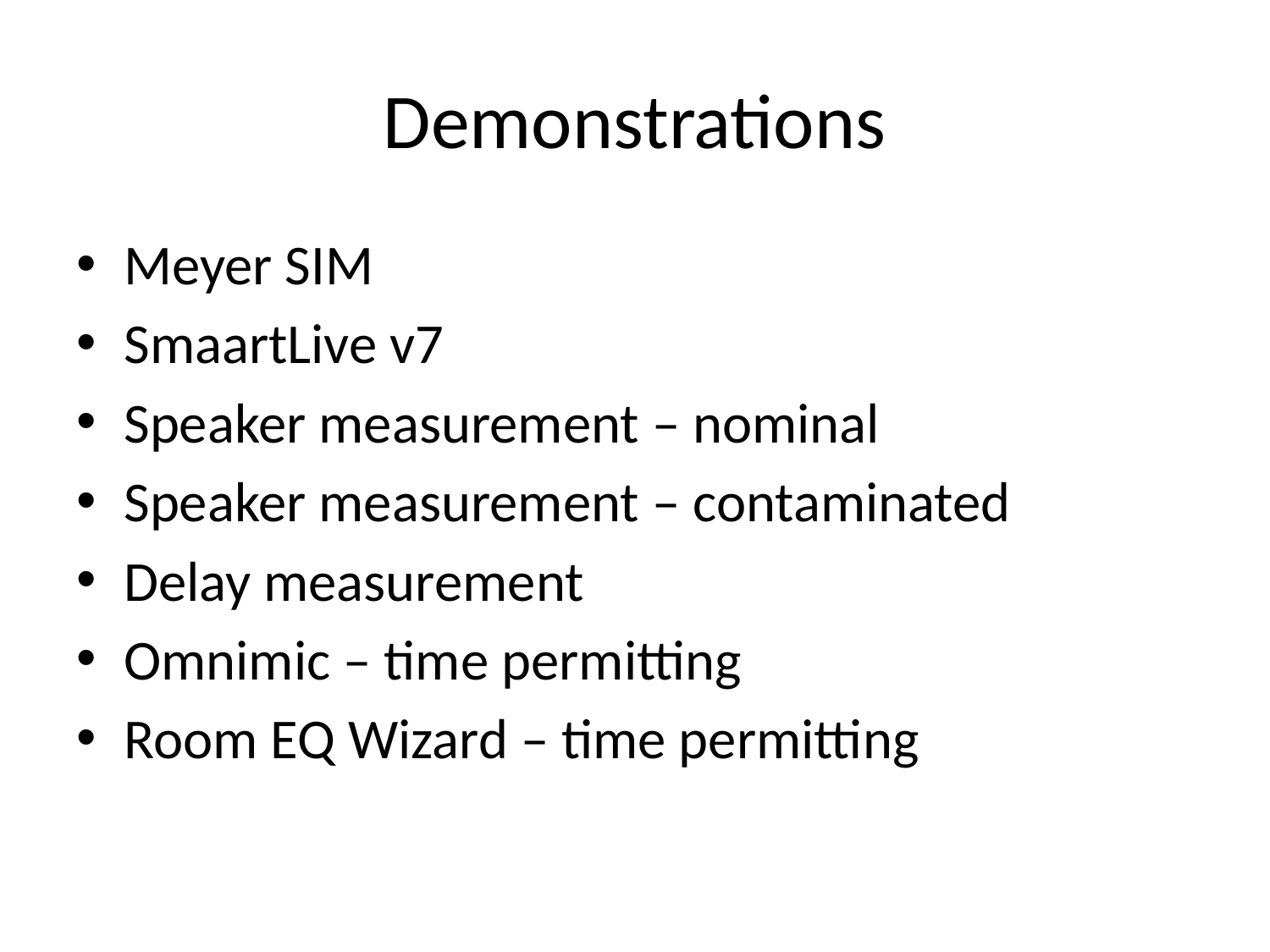

# Demonstrations
Meyer SIM
SmaartLive v7
Speaker measurement – nominal
Speaker measurement – contaminated
Delay measurement
Omnimic – time permitting
Room EQ Wizard – time permitting